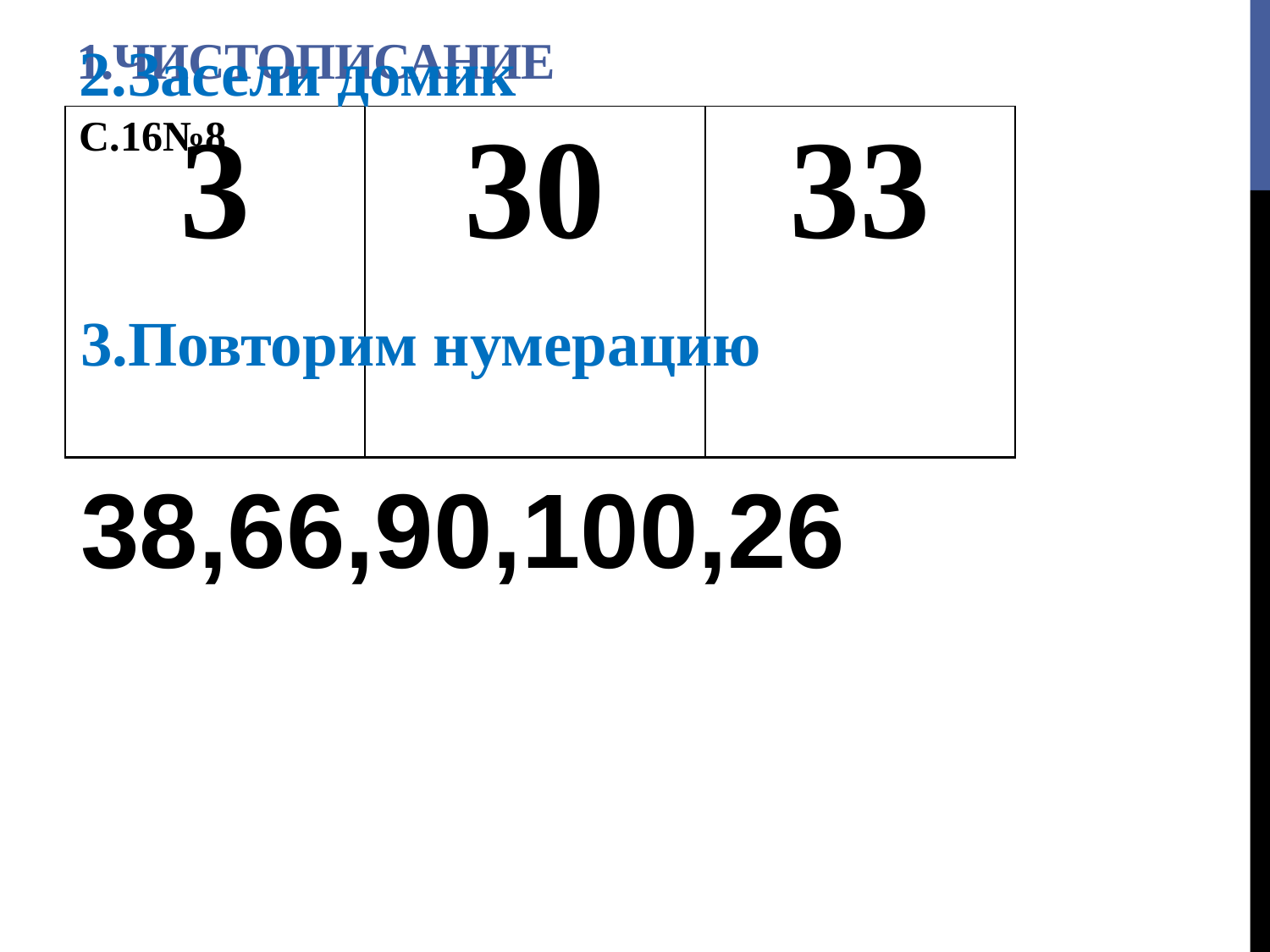

# 1.Чистописание
2.Засели домик
С.16№8
| 3 | 30 | 33 |
| --- | --- | --- |
3.Повторим нумерацию
38,66,90,100,26